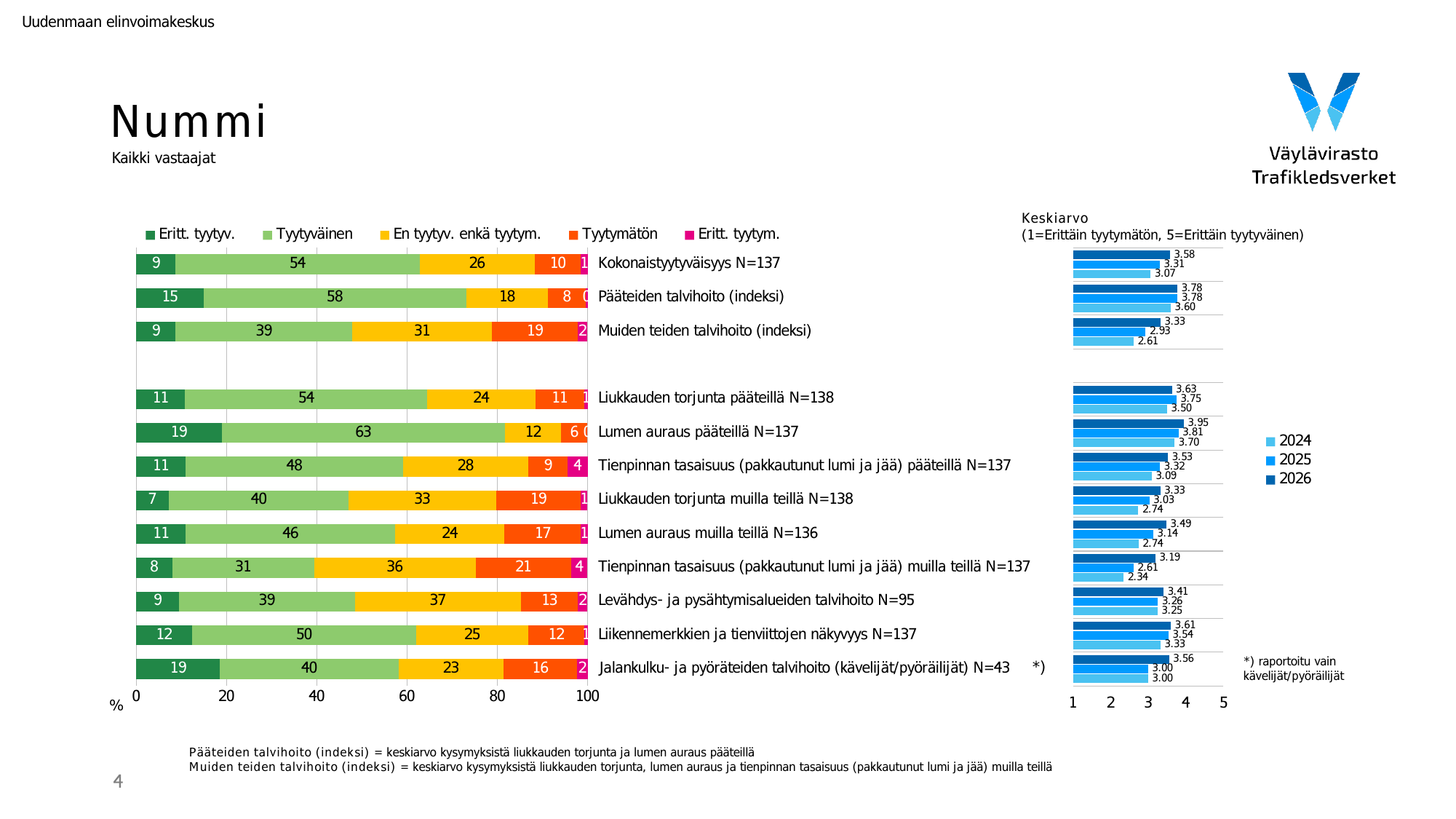

Uudenmaan elinvoimakeskus
# Nummi
Kaikki vastaajat
Keskiarvo
(1=Erittäin tyytymätön, 5=Erittäin tyytyväinen)

### Chart

| Category | Eritt. tyytyv. | Tyytyväinen | En tyytyv. enkä tyytym. | Tyytymätön | Eritt. tyytym. |
|---|---|---|---|---|---|
| Kokonaistyytyväisyys N=137 | 8.75912408759124 | 54.01459854014598 | 25.547445255474454 | 10.218978102189782 | 1.4598540145985401 |
| Pääteiden talvihoito (indeksi) | 14.909090909090908 | 58.18181818181818 | 18.181818181818183 | 8.363636363636363 | 0.36363636363636365 |
| Muiden teiden talvihoito (indeksi) | 8.75912408759124 | 39.17274939172749 | 30.900243309002434 | 18.978102189781023 | 2.18978102189781 |
|  | None | None | None | None | None |
| Liukkauden torjunta pääteillä N=138 | 10.869565217391305 | 53.62318840579711 | 23.91304347826087 | 10.869565217391305 | 0.7246376811594203 |
| Lumen auraus pääteillä N=137 | 18.97810218978102 | 62.77372262773723 | 12.408759124087592 | 5.839416058394161 | 0.0 |
| Tienpinnan tasaisuus (pakkautunut lumi ja jää) pääteillä N=137 | 10.948905109489052 | 48.175182481751825 | 27.73722627737226 | 8.75912408759124 | 4.37956204379562 |
| Liukkauden torjunta muilla teillä N=138 | 7.246376811594203 | 39.85507246376812 | 32.608695652173914 | 18.84057971014493 | 1.4492753623188406 |
| Lumen auraus muilla teillä N=136 | 11.029411764705882 | 46.32352941176471 | 24.264705882352942 | 16.911764705882355 | 1.4705882352941175 |
| Tienpinnan tasaisuus (pakkautunut lumi ja jää) muilla teillä N=137 | 8.02919708029197 | 31.386861313868614 | 35.76642335766424 | 21.16788321167883 | 3.64963503649635 |
| Levähdys- ja pysähtymisalueiden talvihoito N=95 | 9.473684210526317 | 38.94736842105263 | 36.84210526315789 | 12.631578947368421 | 2.1052631578947367 |
| Liikennemerkkien ja tienviittojen näkyvyys N=137 | 12.408759124087592 | 49.63503649635037 | 24.817518248175183 | 12.408759124087592 | 0.7299270072992701 |
| Jalankulku- ja pyöräteiden talvihoito (kävelijät/pyöräilijät) N=43 | 18.6046511627907 | 39.53488372093023 | 23.25581395348837 | 16.27906976744186 | 2.3255813953488373 |

### Chart

| Category | 2026 | 2025 | 2024 |
|---|---|---|---|
*) raportoitu vain
kävelijät/pyöräilijät
*)
%
Pääteiden talvihoito (indeksi) = keskiarvo kysymyksistä liukkauden torjunta ja lumen auraus pääteillä
Muiden teiden talvihoito (indeksi) = keskiarvo kysymyksistä liukkauden torjunta, lumen auraus ja tienpinnan tasaisuus (pakkautunut lumi ja jää) muilla teillä

4